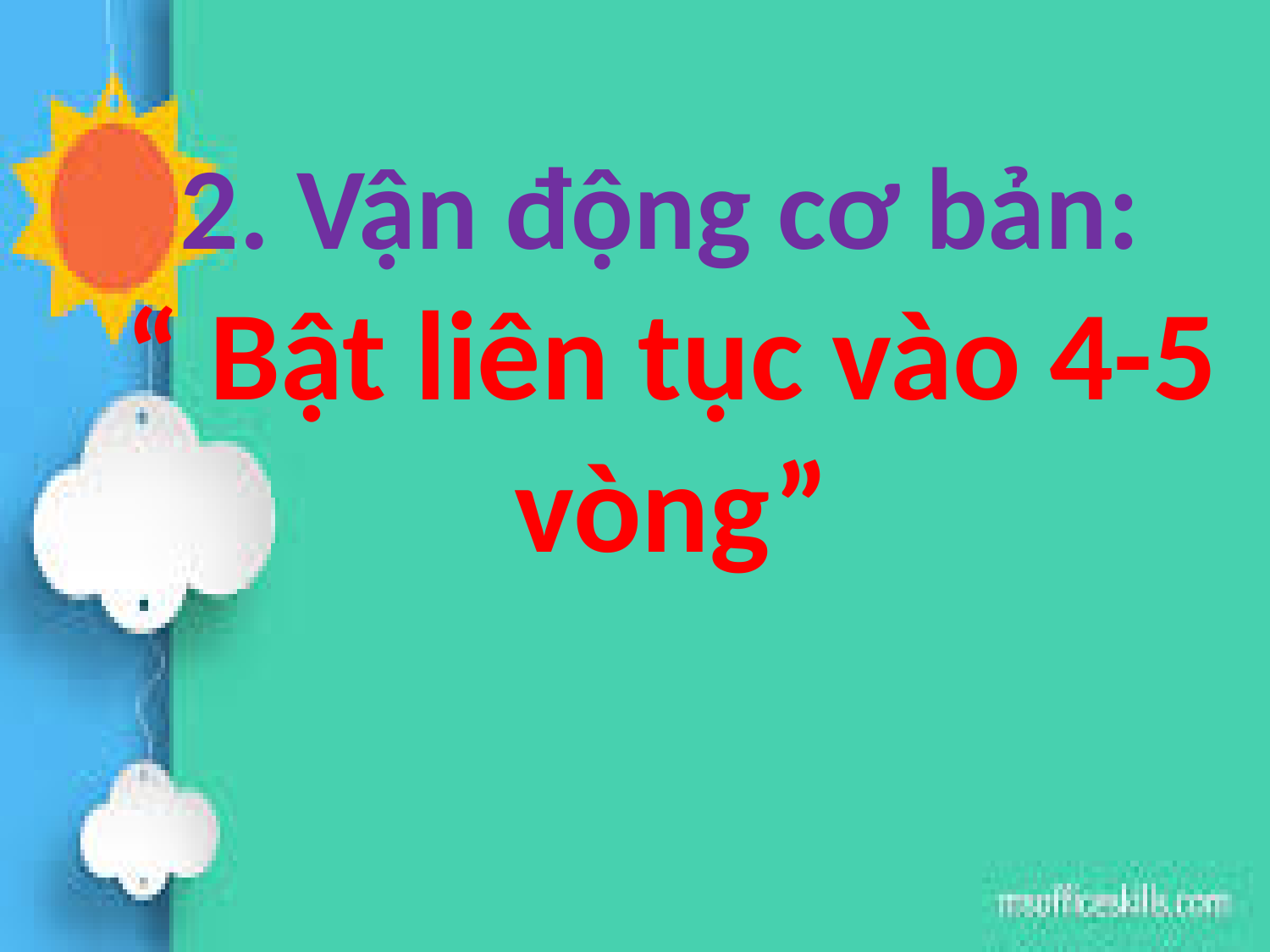

2. Vận động cơ bản:
“ Bật liên tục vào 4-5 vòng”